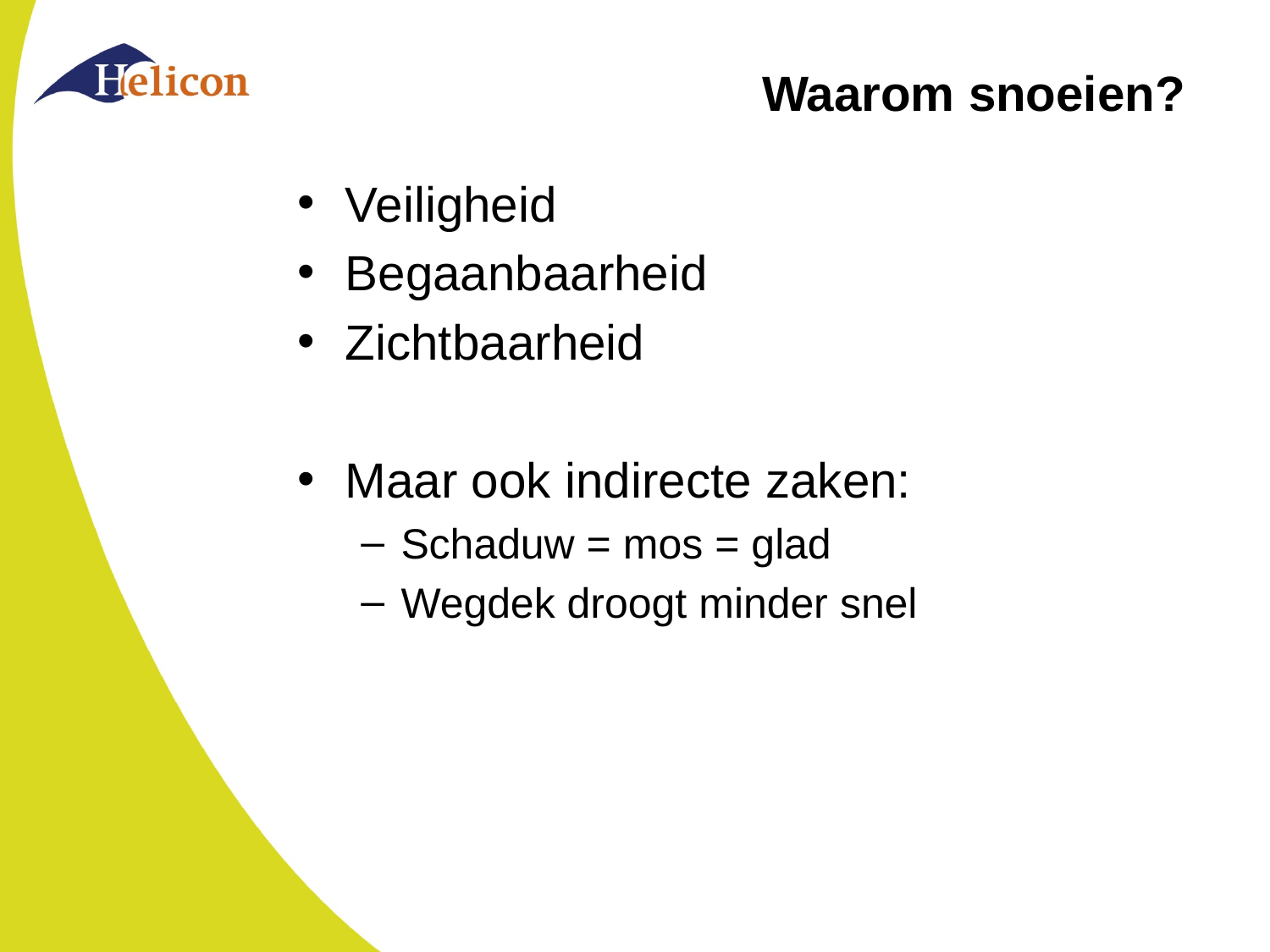

# Waarom snoeien?
Veiligheid
Begaanbaarheid
Zichtbaarheid

Maar ook indirecte zaken:
Schaduw = mos = glad
Wegdek droogt minder snel